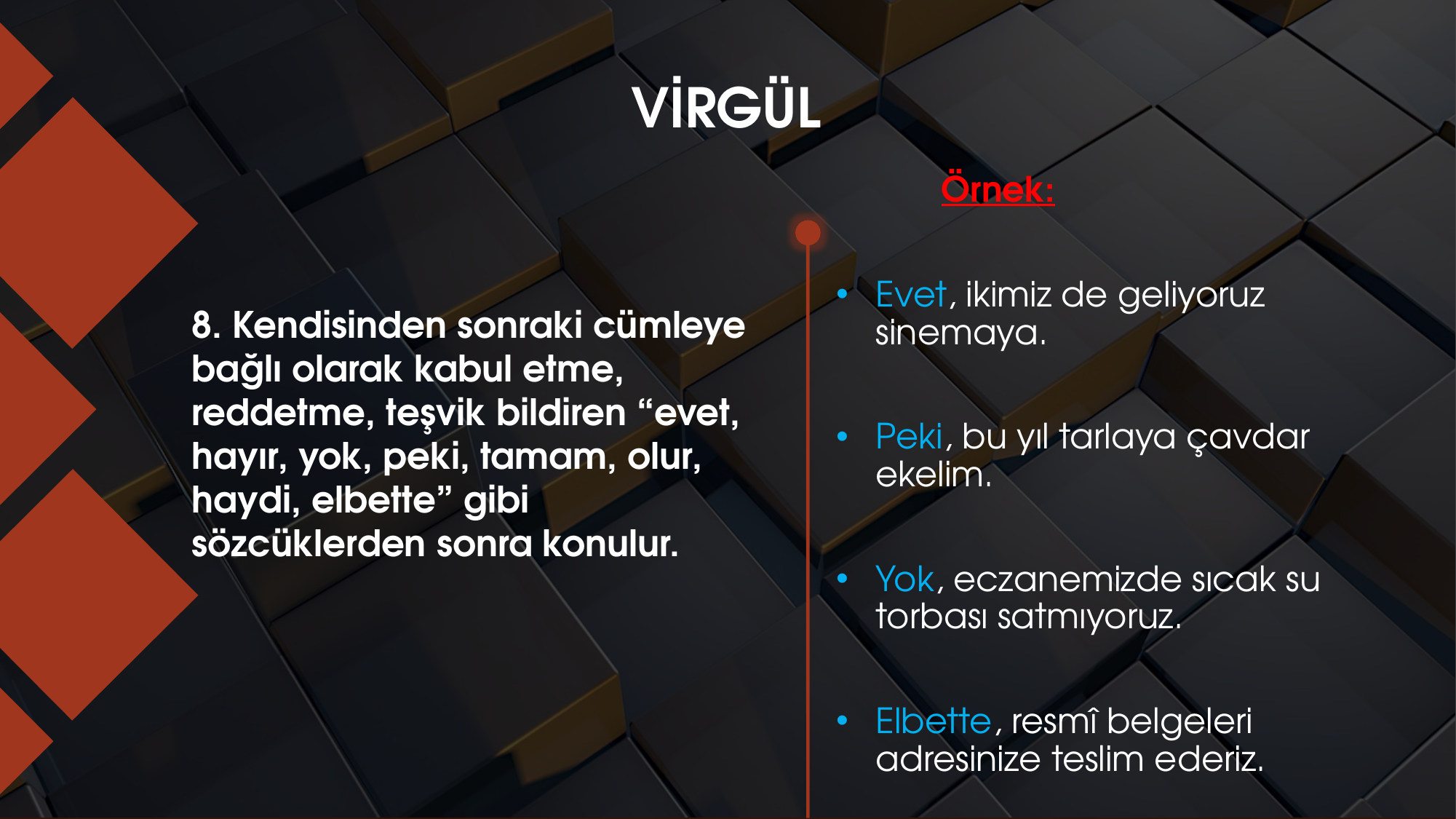

# VİRGÜL

	Örnek:

Evet, ikimiz de geliyoruz sinemaya.

Peki, bu yıl tarlaya çavdar ekelim.

Yok, eczanemizde sıcak su torbası satmıyoruz.

Elbette, resmî belgeleri adresinize teslim ederiz.

8. Kendisinden sonraki cümleye bağlı olarak kabul etme, reddetme, teşvik bildiren “evet, hayır, yok, peki, tamam, olur, haydi, elbette” gibi sözcüklerden sonra konulur.